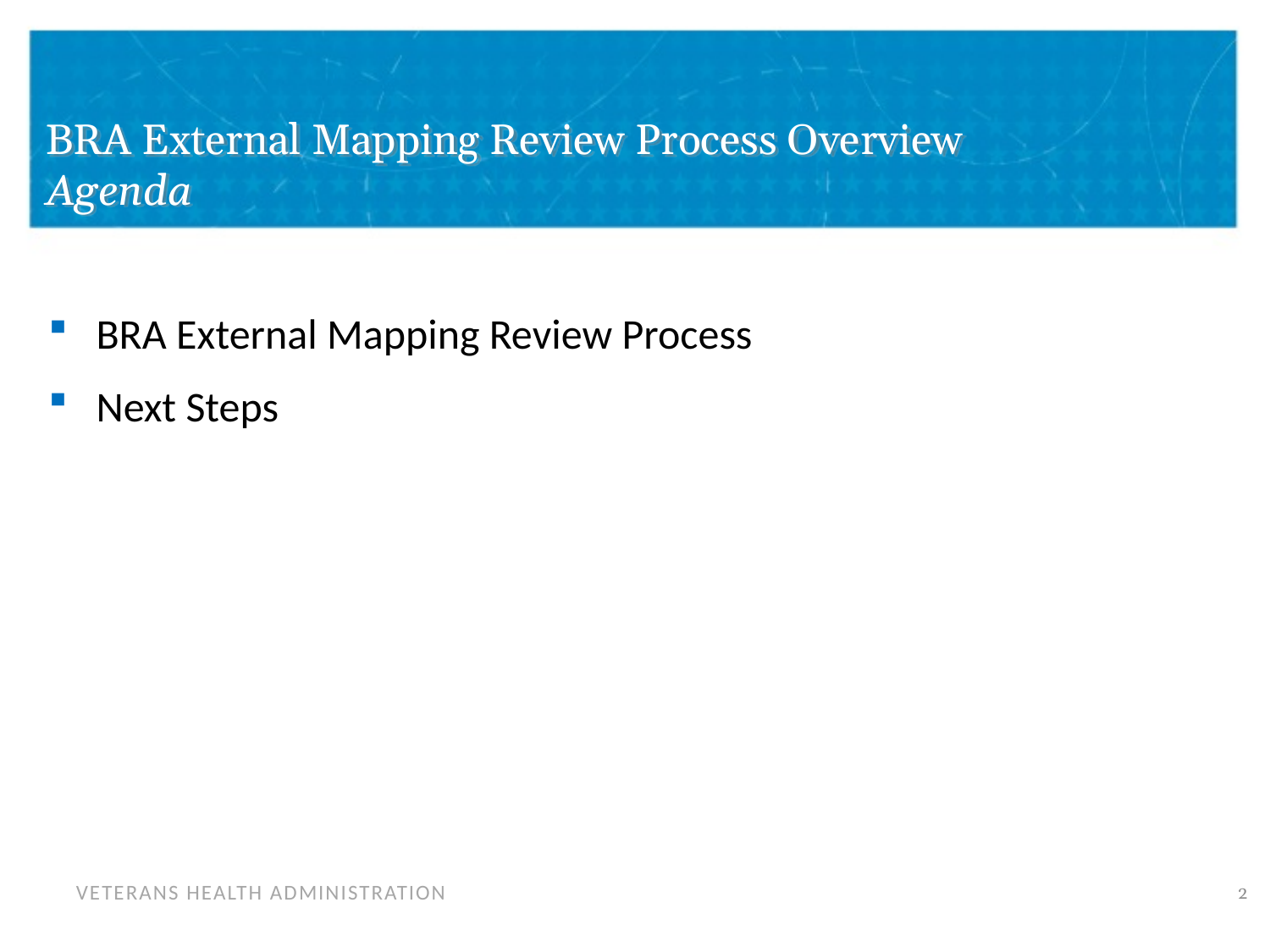

BRA External Mapping Review Process Overview
Agenda

BRA External Mapping Review Process
Next Steps

2